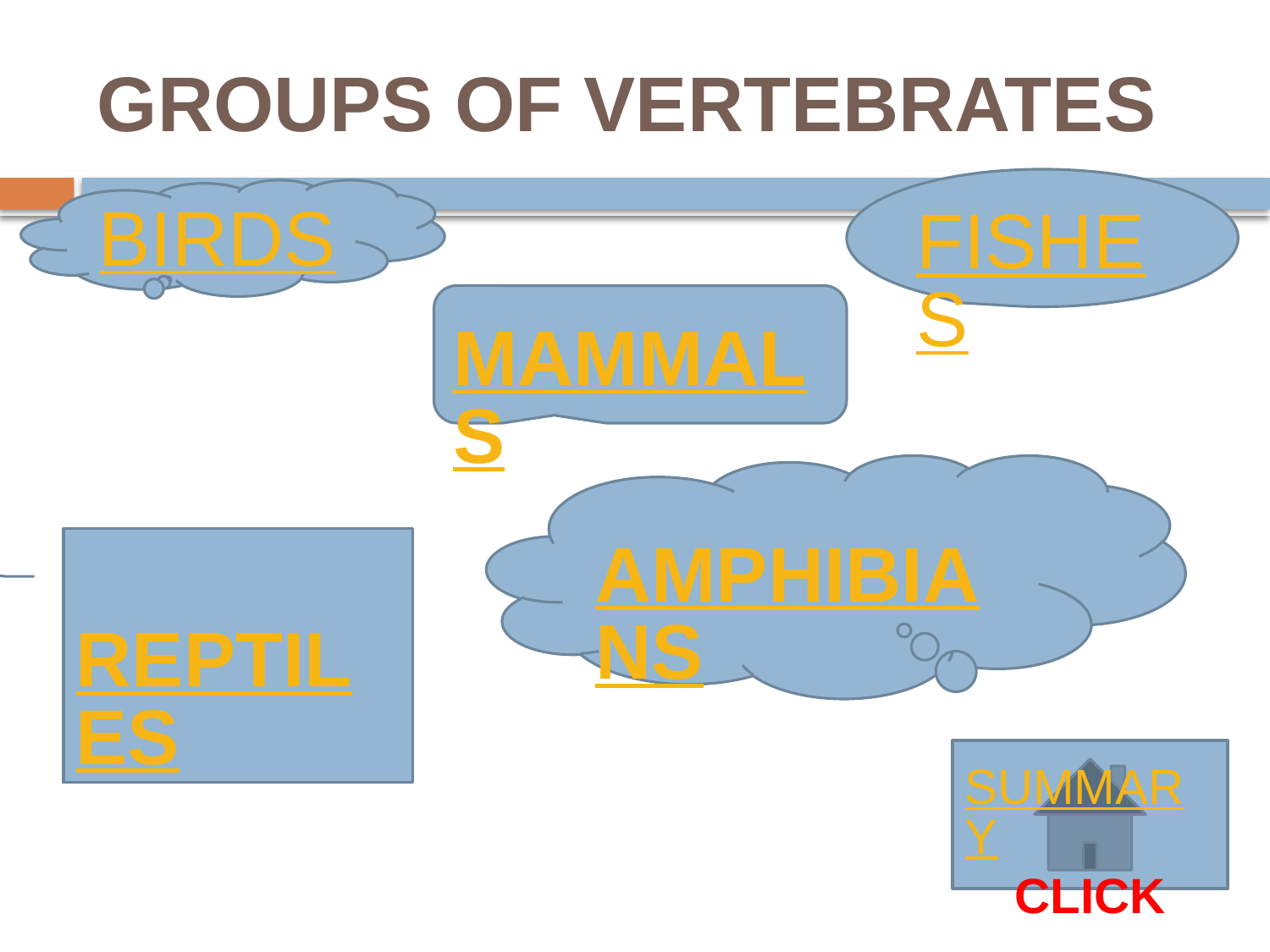

# GROUPS OF VERTEBRATES
FISHES
BIRDS
MAMMALS
AMPHIBIANS
REPTILES
SUMMARY
CLICK